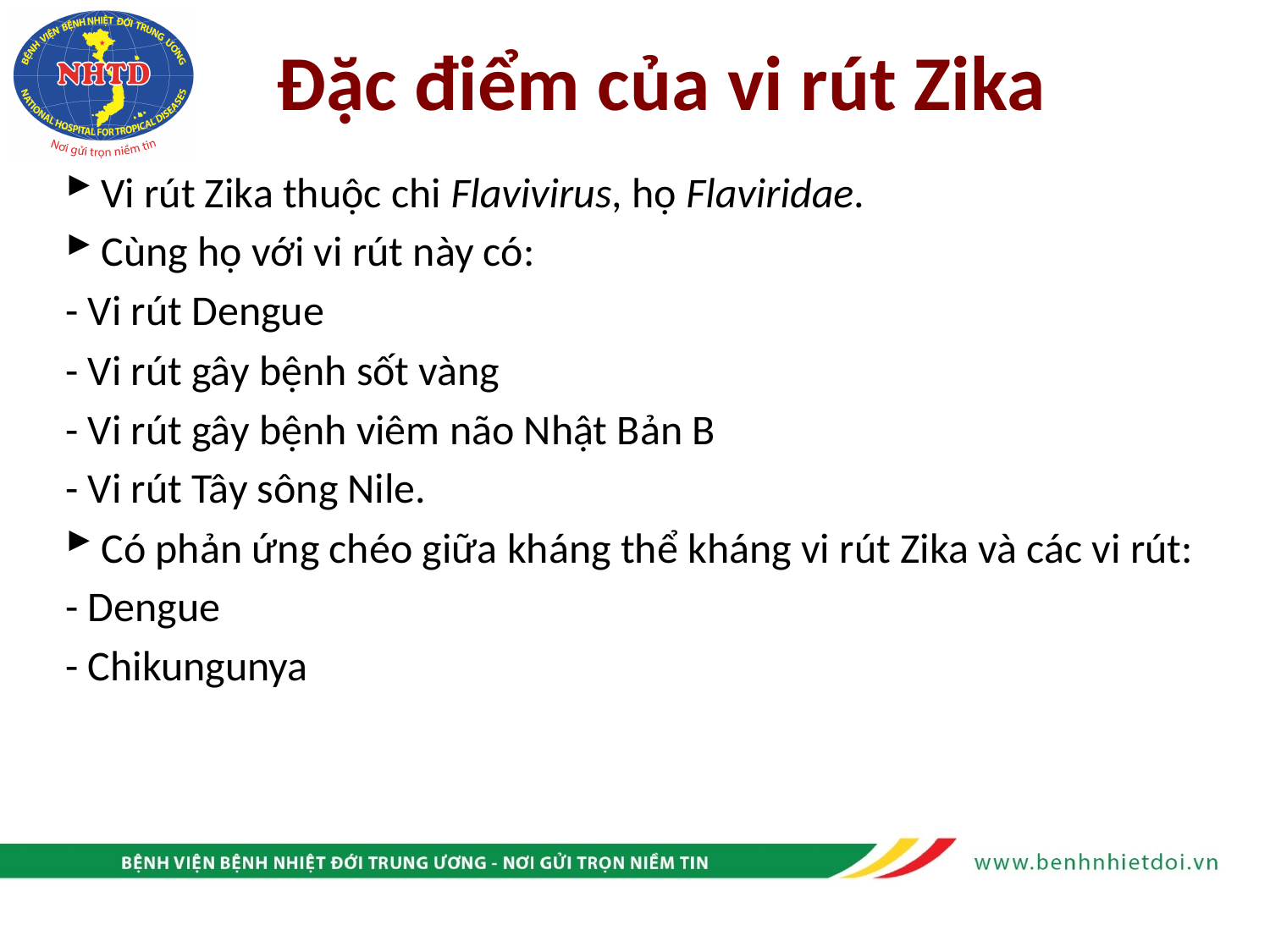

# Đặc điểm của vi rút Zika
Vi rút Zika thuộc chi Flavivirus, họ Flaviridae.
Cùng họ với vi rút này có:
- Vi rút Dengue
- Vi rút gây bệnh sốt vàng
- Vi rút gây bệnh viêm não Nhật Bản B
- Vi rút Tây sông Nile.
Có phản ứng chéo giữa kháng thể kháng vi rút Zika và các vi rút:
- Dengue
- Chikungunya